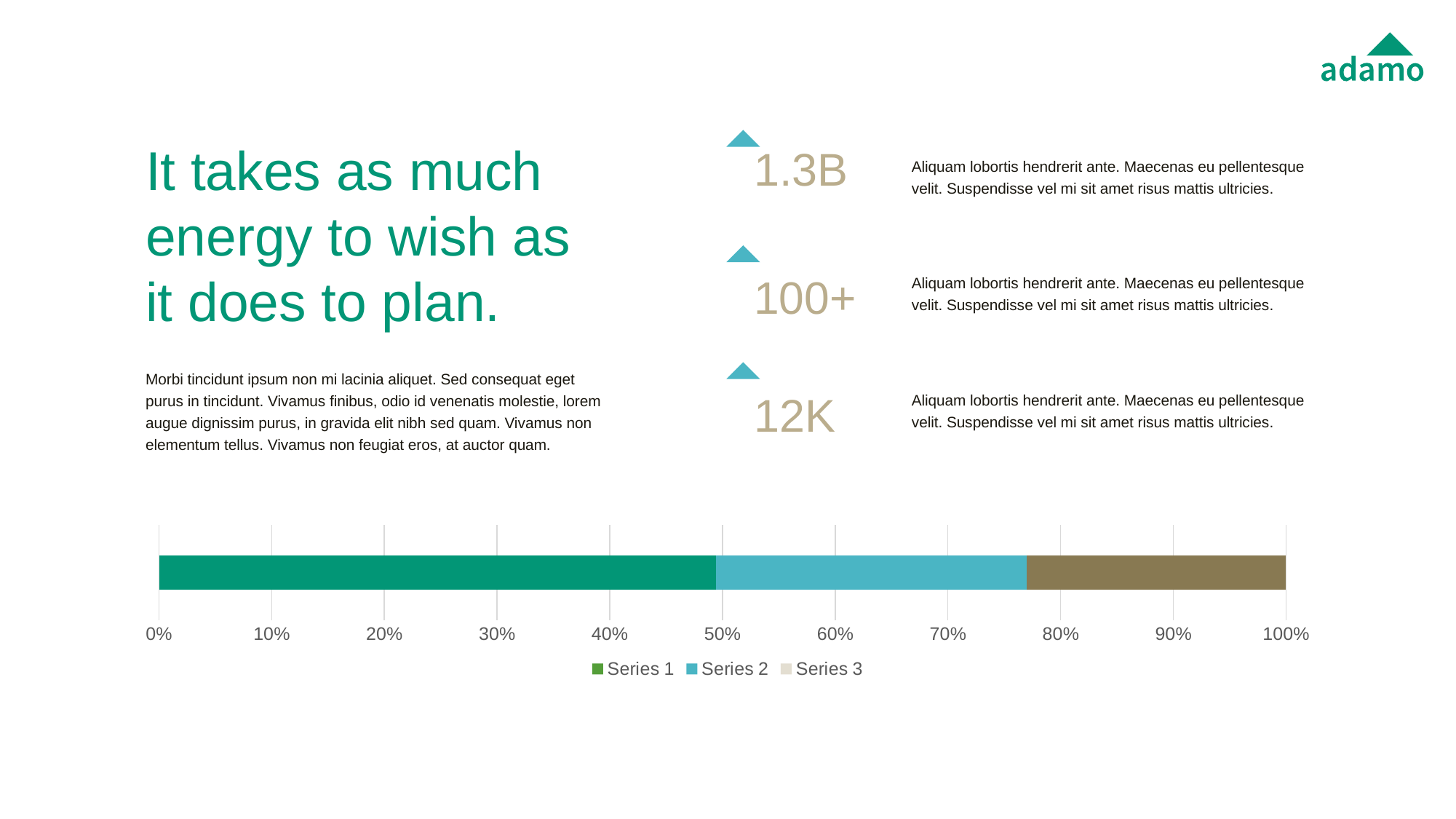

1.3B

# It takes as much energy to wish as it does to plan.
Aliquam lobortis hendrerit ante. Maecenas eu pellentesque velit. Suspendisse vel mi sit amet risus mattis ultricies.

100+
Aliquam lobortis hendrerit ante. Maecenas eu pellentesque velit. Suspendisse vel mi sit amet risus mattis ultricies.
Morbi tincidunt ipsum non mi lacinia aliquet. Sed consequat eget purus in tincidunt. Vivamus finibus, odio id venenatis molestie, lorem augue dignissim purus, in gravida elit nibh sed quam. Vivamus non elementum tellus. Vivamus non feugiat eros, at auctor quam.

12K
Aliquam lobortis hendrerit ante. Maecenas eu pellentesque velit. Suspendisse vel mi sit amet risus mattis ultricies.

### Chart

| Category | Series 1 | Series 2 | Series 3 |
|---|---|---|---|
| Category 1 | 4.3 | 2.4 | 2.0 |